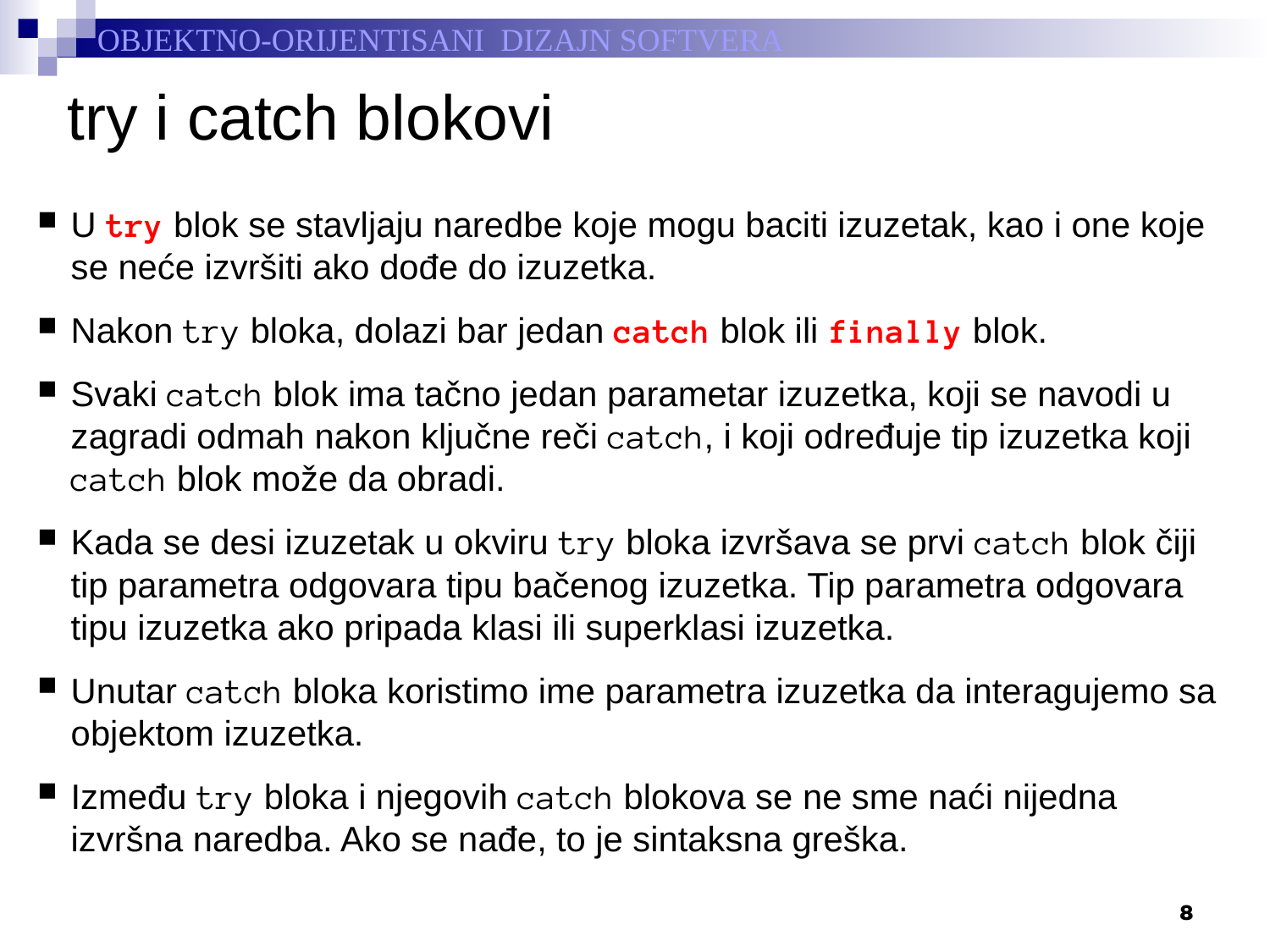

# try i catch blokovi
U try blok se stavljaju naredbe koje mogu baciti izuzetak, kao i one koje se neće izvršiti ako dođe do izuzetka.
Nakon try bloka, dolazi bar jedan catch blok ili finally blok.
Svaki catch blok ima tačno jedan parametar izuzetka, koji se navodi u zagradi odmah nakon ključne reči catch, i koji određuje tip izuzetka koji catch blok može da obradi.
Kada se desi izuzetak u okviru try bloka izvršava se prvi catch blok čiji tip parametra odgovara tipu bačenog izuzetka. Tip parametra odgovara tipu izuzetka ako pripada klasi ili superklasi izuzetka.
Unutar catch bloka koristimo ime parametra izuzetka da interagujemo sa objektom izuzetka.
Između try bloka i njegovih catch blokova se ne sme naći nijedna izvršna naredba. Ako se nađe, to je sintaksna greška.
8